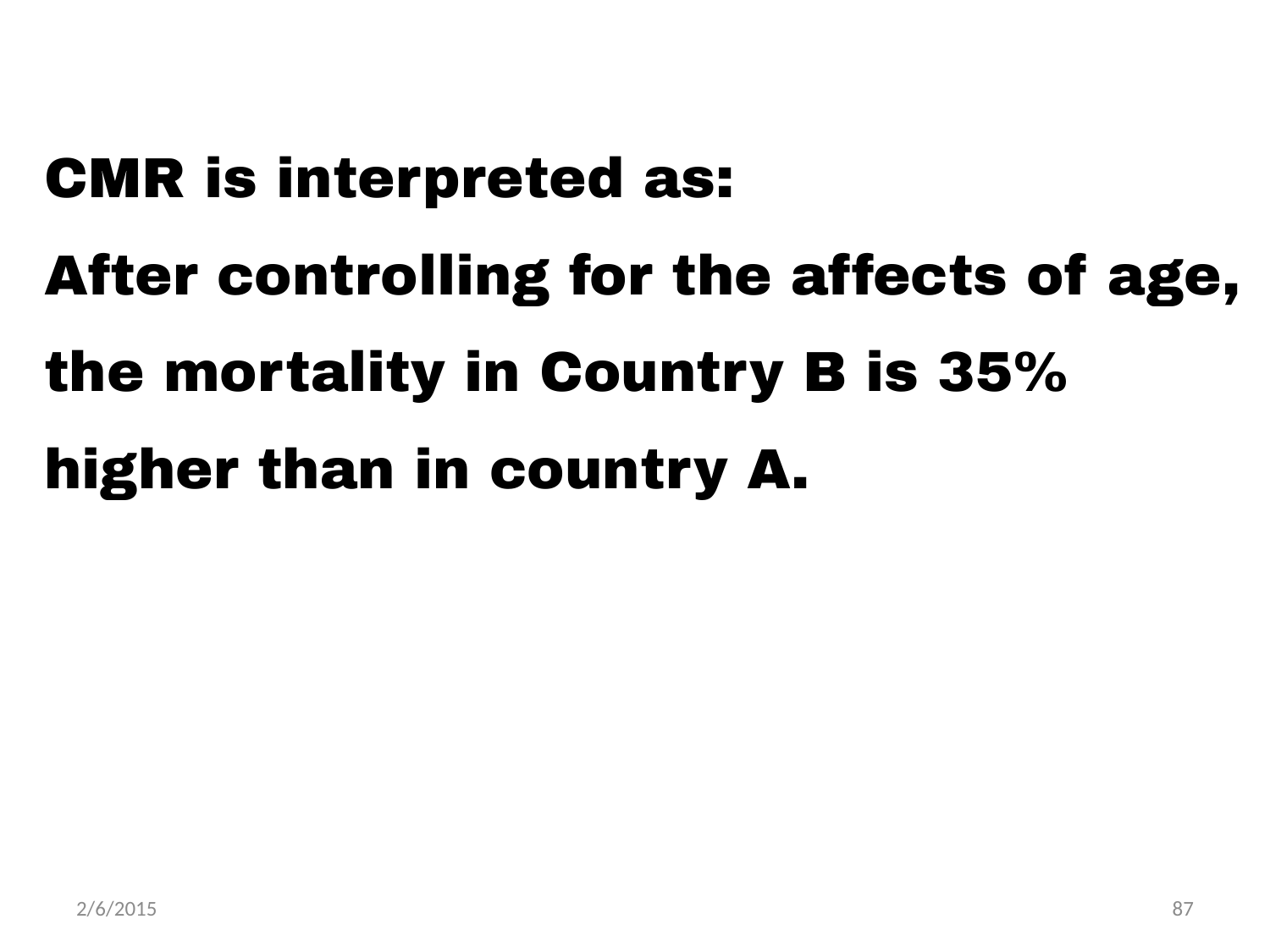

CMR is interpreted as:
After controlling for the affects of age, the mortality in Country B is 35% higher than in country A.
2/6/2015
87